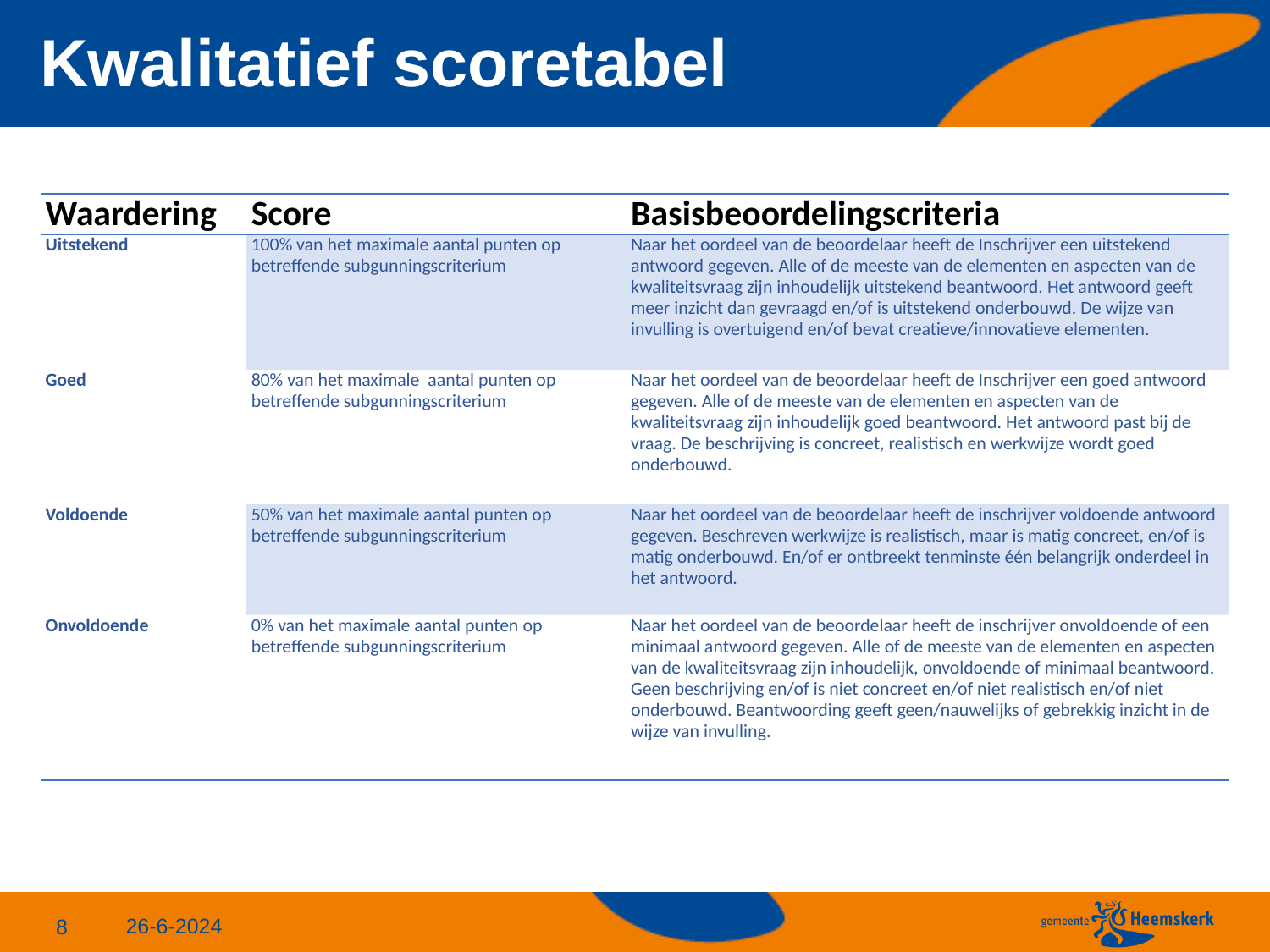

# Kwalitatief scoretabel
| Waardering | Score | Basisbeoordelingscriteria |
| --- | --- | --- |
| Uitstekend | 100% van het maximale aantal punten op betreffende subgunningscriterium | Naar het oordeel van de beoordelaar heeft de Inschrijver een uitstekend antwoord gegeven. Alle of de meeste van de elementen en aspecten van de kwaliteitsvraag zijn inhoudelijk uitstekend beantwoord. Het antwoord geeft meer inzicht dan gevraagd en/of is uitstekend onderbouwd. De wijze van invulling is overtuigend en/of bevat creatieve/innovatieve elementen. |
| Goed | 80% van het maximale aantal punten op betreffende subgunningscriterium | Naar het oordeel van de beoordelaar heeft de Inschrijver een goed antwoord gegeven. Alle of de meeste van de elementen en aspecten van de kwaliteitsvraag zijn inhoudelijk goed beantwoord. Het antwoord past bij de vraag. De beschrijving is concreet, realistisch en werkwijze wordt goed onderbouwd. |
| Voldoende | 50% van het maximale aantal punten op betreffende subgunningscriterium | Naar het oordeel van de beoordelaar heeft de inschrijver voldoende antwoord gegeven. Beschreven werkwijze is realistisch, maar is matig concreet, en/of is matig onderbouwd. En/of er ontbreekt tenminste één belangrijk onderdeel in het antwoord. |
| Onvoldoende | 0% van het maximale aantal punten op betreffende subgunningscriterium | Naar het oordeel van de beoordelaar heeft de inschrijver onvoldoende of een minimaal antwoord gegeven. Alle of de meeste van de elementen en aspecten van de kwaliteitsvraag zijn inhoudelijk, onvoldoende of minimaal beantwoord. Geen beschrijving en/of is niet concreet en/of niet realistisch en/of niet onderbouwd. Beantwoording geeft geen/nauwelijks of gebrekkig inzicht in de wijze van invulling. |
26-6-2024
8
| Waardering | Score | Basisbeoordelingscriteria |
| --- | --- | --- |
| Uitstekend | 100% van het maximale aantal punten op betreffende subgunningscriterium | Naar het oordeel van de beoordelaar heeft de Inschrijver een uitstekend antwoord gegeven. Alle of de meeste van de elementen en aspecten van de kwaliteitsvraag zijn inhoudelijk uitstekend beantwoord. Het antwoord geeft meer inzicht dan gevraagd en/of is uitstekend onderbouwd. De wijze van invulling is overtuigend en/of bevat creatieve/innovatieve elementen. |
| Goed | 80% van het maximale aantal punten op betreffende subgunningscriterium | Naar het oordeel van de beoordelaar heeft de Inschrijver een goed antwoord gegeven. Alle of de meeste van de elementen en aspecten van de kwaliteitsvraag zijn inhoudelijk goed beantwoord. Het antwoord past bij de vraag. De beschrijving is concreet, realistisch en werkwijze wordt goed onderbouwd. |
| Voldoende | 50% van het maximale aantal punten op betreffende subgunningscriterium | Naar het oordeel van de beoordelaar heeft de inschrijver voldoende antwoord gegeven. Beschreven werkwijze is realistisch, maar is matig concreet, en/of is matig onderbouwd. En/of er ontbreekt tenminste één belangrijk onderdeel in het antwoord. |
| Onvoldoende | 0% van het maximale aantal punten op betreffende subgunningscriterium | Naar het oordeel van de beoordelaar heeft de inschrijver onvoldoende of een minimaal antwoord gegeven. Alle of de meeste van de elementen en aspecten van de kwaliteitsvraag zijn inhoudelijk, onvoldoende of minimaal beantwoord. Geen beschrijving en/of is niet concreet en/of niet realistisch en/of niet onderbouwd. Beantwoording geeft geen/nauwelijks of gebrekkig inzicht in de wijze van invulling. |